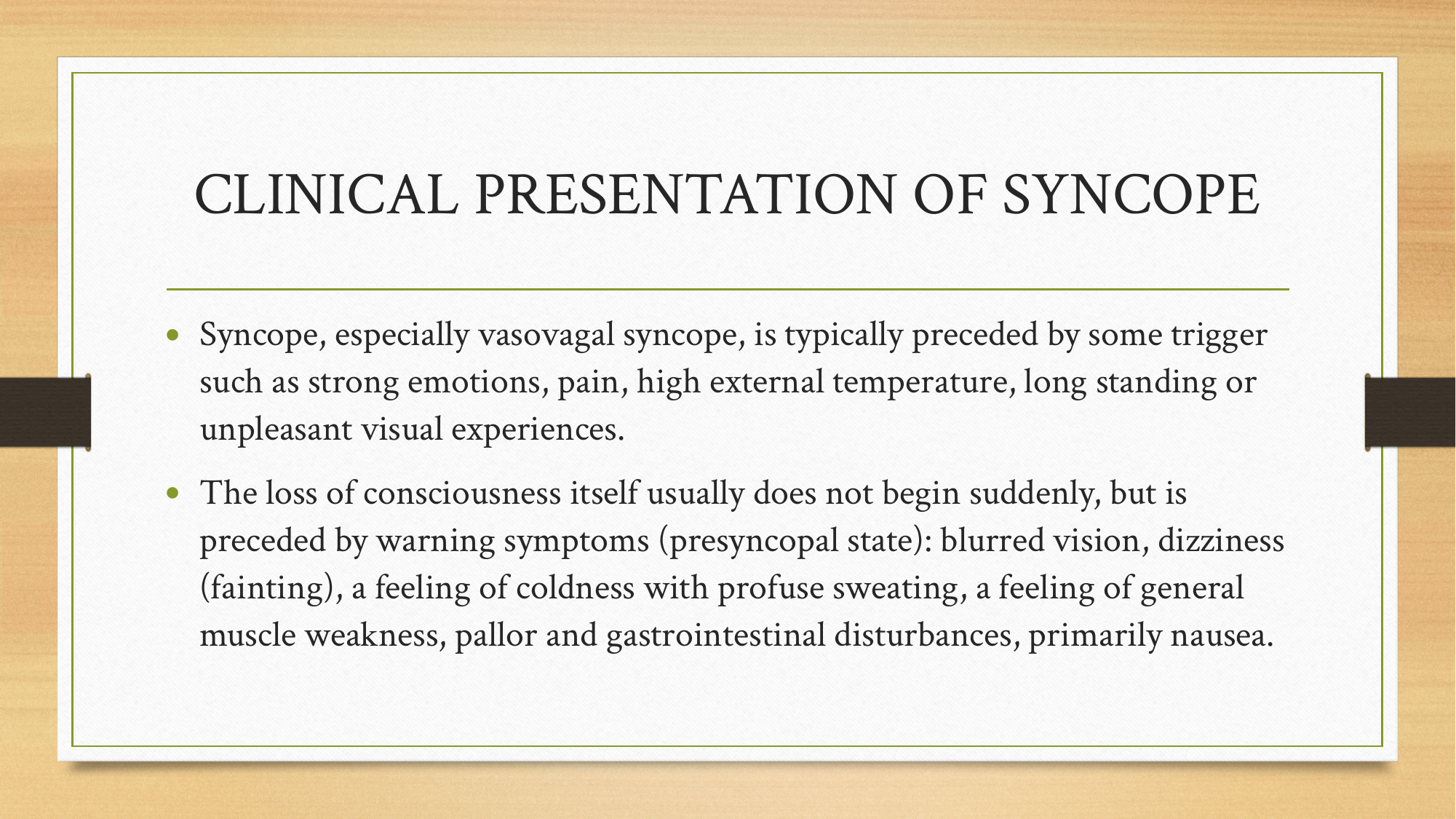

# CLINICAL PRESENTATION OF SYNCOPE
Syncope, especially vasovagal syncope, is typically preceded by some trigger such as strong emotions, pain, high external temperature, long standing or unpleasant visual experiences.
The loss of consciousness itself usually does not begin suddenly, but is preceded by warning symptoms (presyncopal state): blurred vision, dizziness (fainting), a feeling of coldness with profuse sweating, a feeling of general muscle weakness, pallor and gastrointestinal disturbances, primarily nausea.